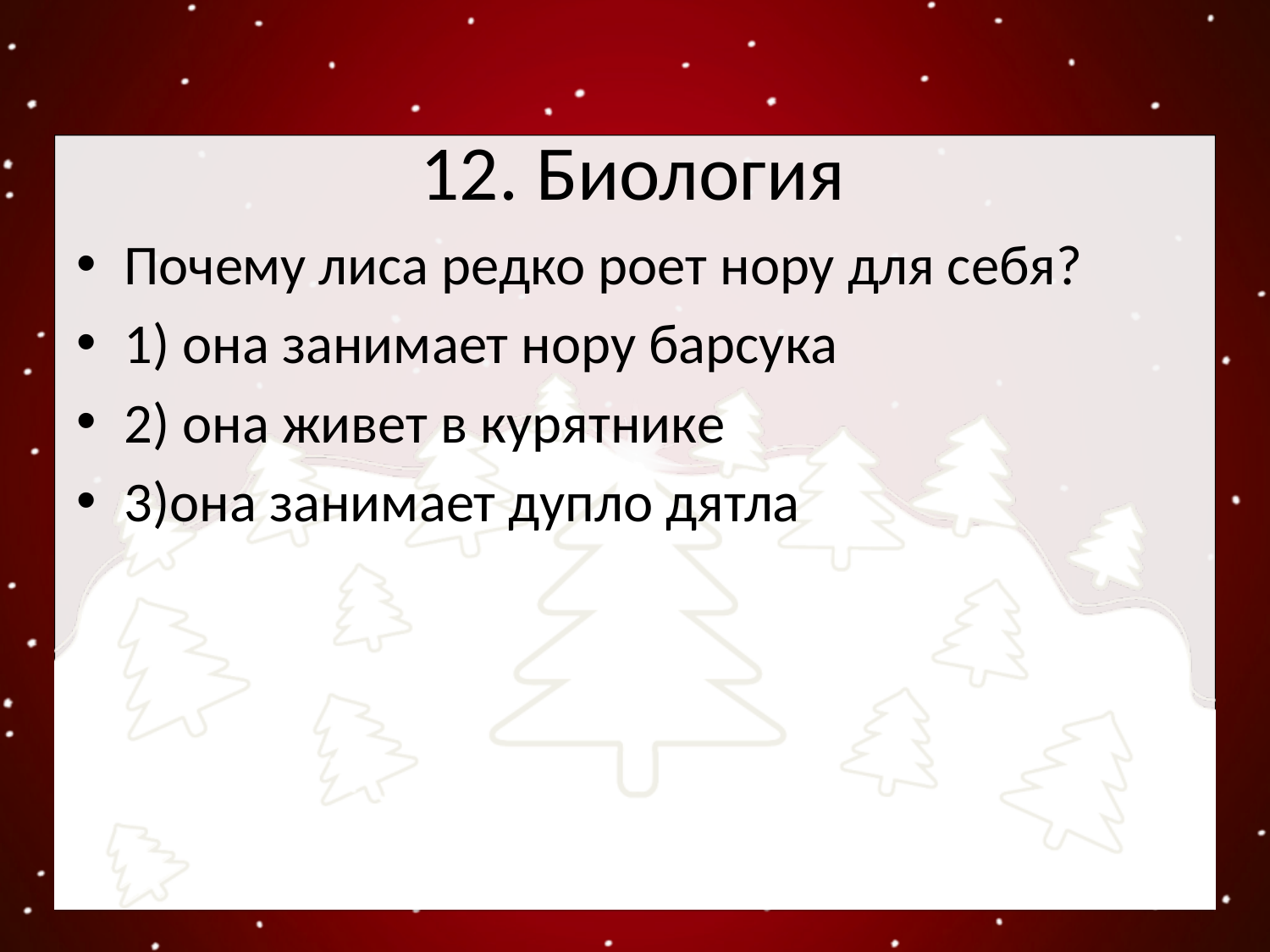

# 12. Биология
Почему лиса редко роет нору для себя?
1) она занимает нору барсука
2) она живет в курятнике
3)она занимает дупло дятла